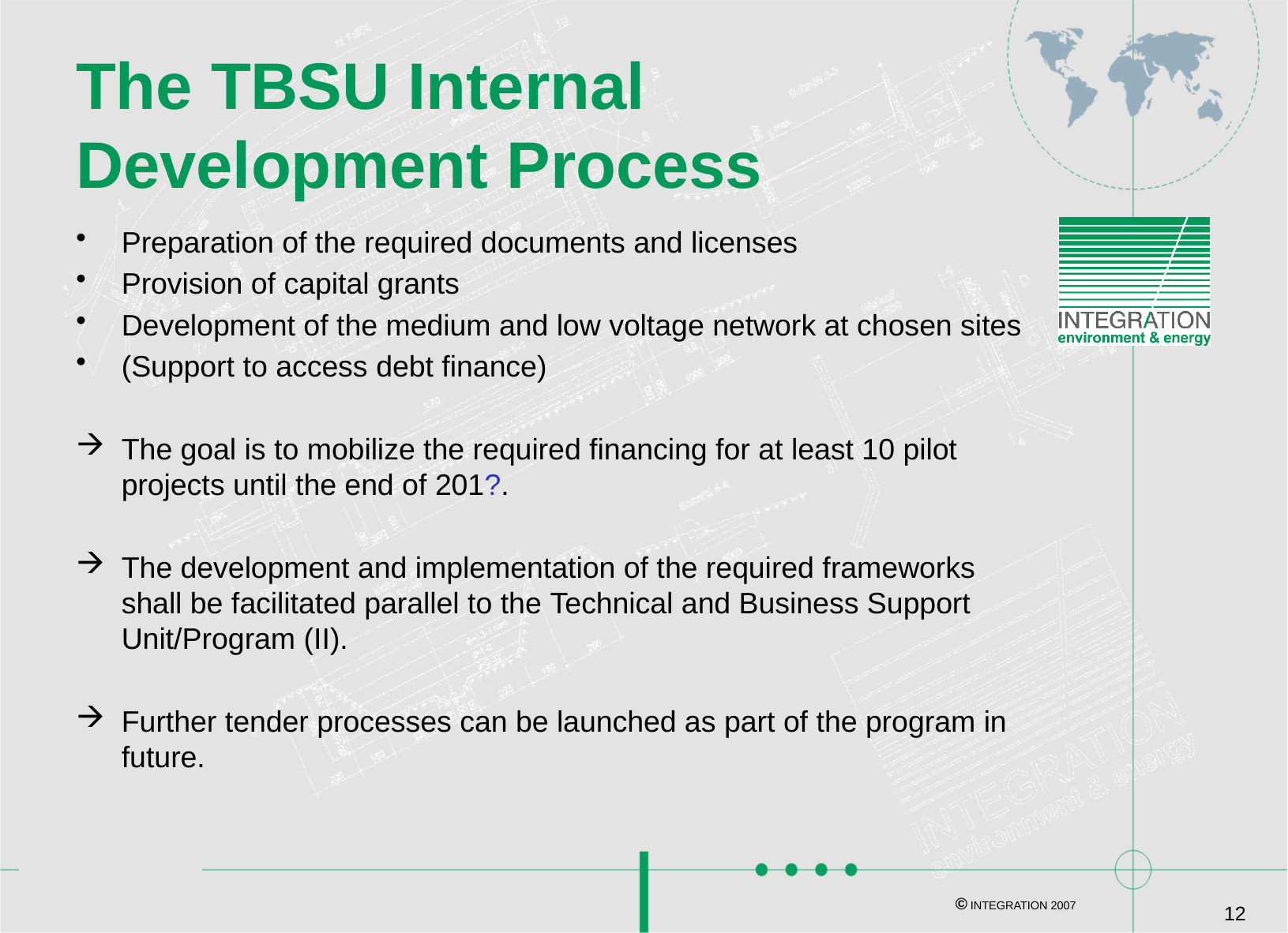

# The TBSU Internal Development Process
Preparation of the required documents and licenses
Provision of capital grants
Development of the medium and low voltage network at chosen sites
(Support to access debt finance)

The goal is to mobilize the required financing for at least 10 pilot projects until the end of 201?.

The development and implementation of the required frameworks shall be facilitated parallel to the Technical and Business Support Unit/Program (II).

Further tender processes can be launched as part of the program in future.

© INTEGRATION 2007

12